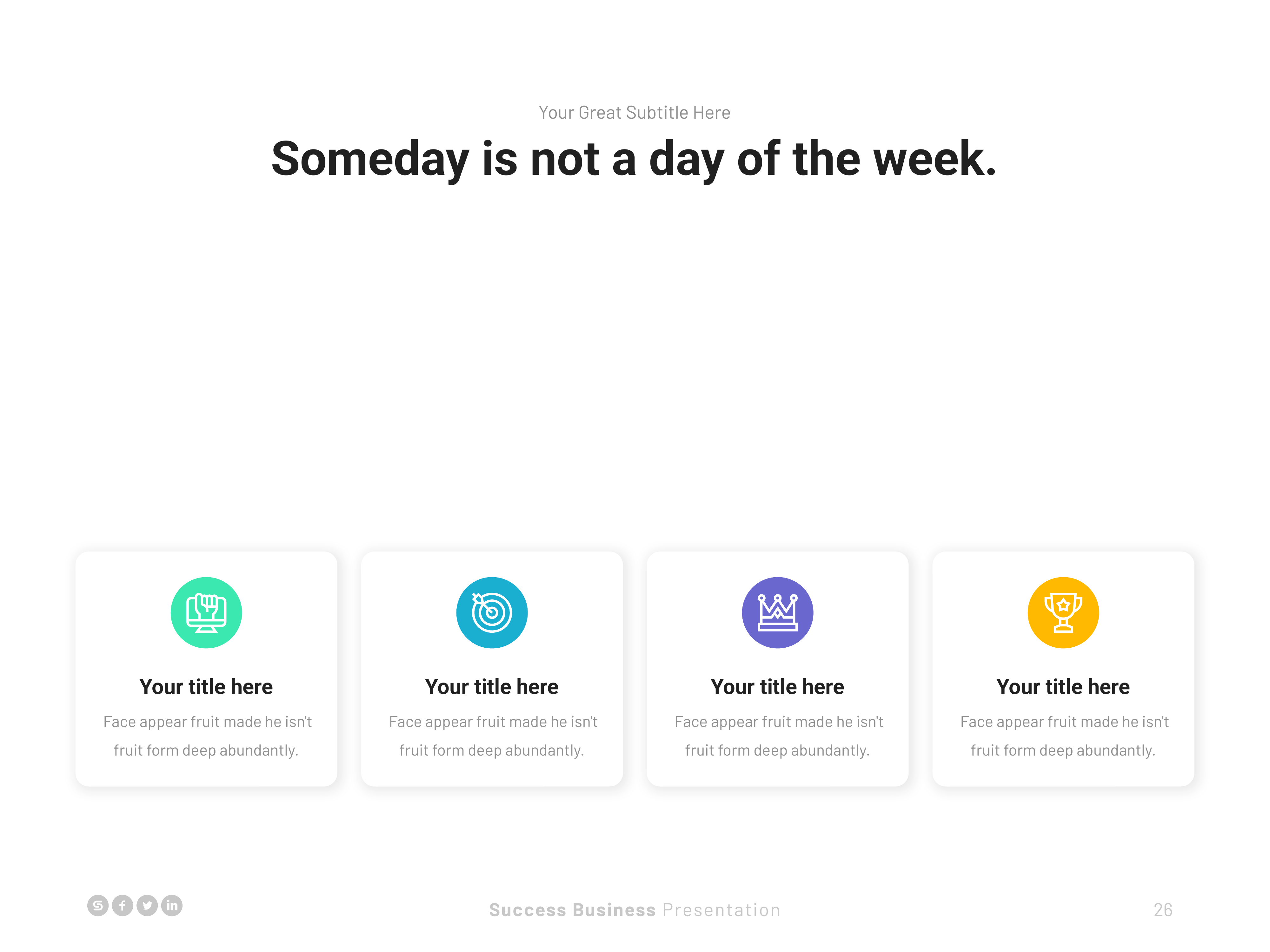

Your Great Subtitle Here
Someday is not a day of the week.

Your title here
 Face appear fruit made he isn't fruit form deep abundantly.
Your title here
 Face appear fruit made he isn't fruit form deep abundantly.
Your title here
 Face appear fruit made he isn't fruit form deep abundantly.
Your title here
 Face appear fruit made he isn't fruit form deep abundantly.